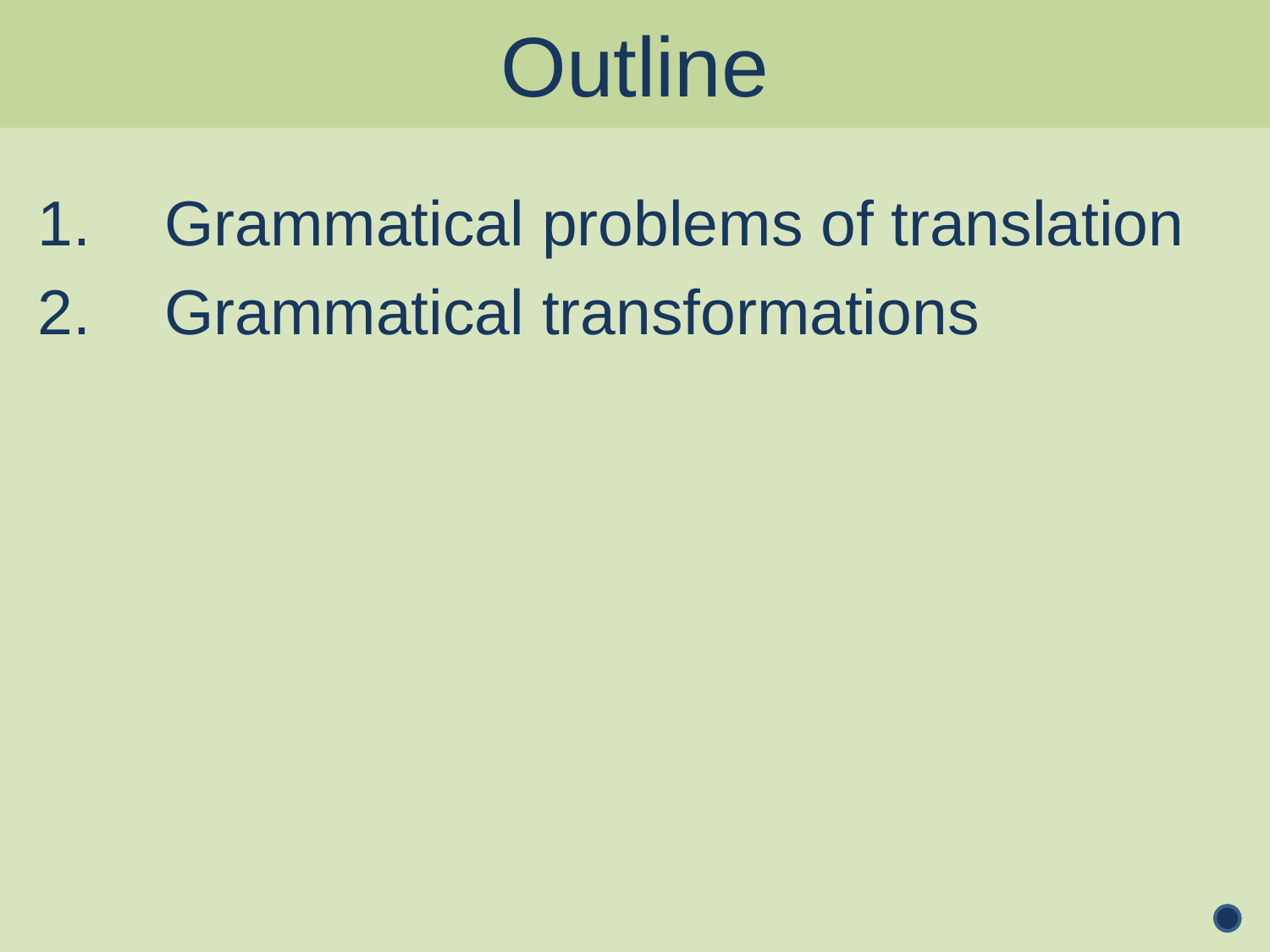

Outline
1.	Grammatical problems of translation
2.	Grammatical transformations